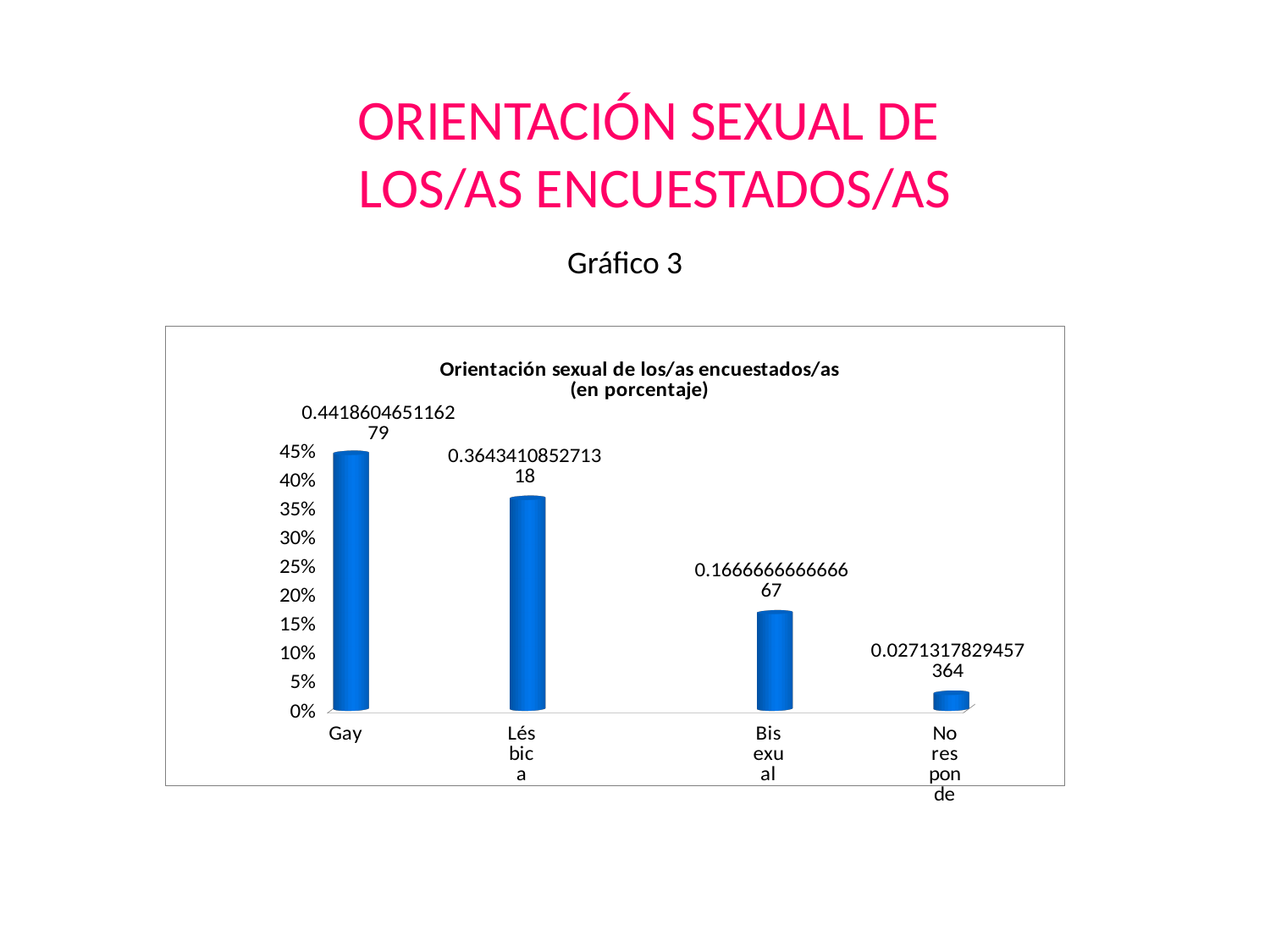

ORIENTACIÓN SEXUAL DE
LOS/AS ENCUESTADOS/AS
Gráfico 3

[unsupported chart]